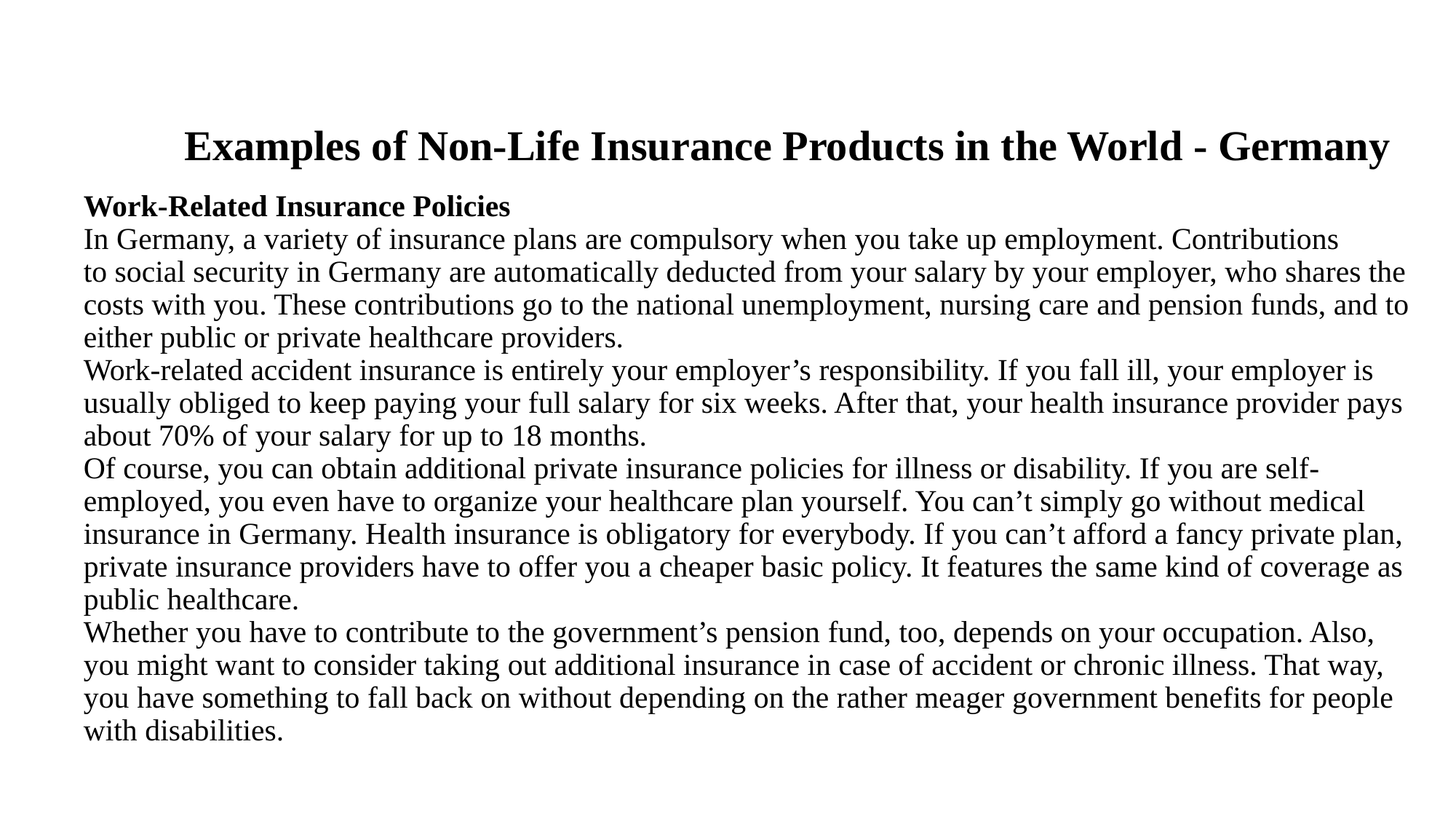

# Examples of Non-Life Insurance Products in the World - Germany
Work-Related Insurance Policies
In Germany, a variety of insurance plans are compulsory when you take up employment. Contributions to social security in Germany are automatically deducted from your salary by your employer, who shares the costs with you. These contributions go to the national unemployment, nursing care and pension funds, and to either public or private healthcare providers.
Work-related accident insurance is entirely your employer’s responsibility. If you fall ill, your employer is usually obliged to keep paying your full salary for six weeks. After that, your health insurance provider pays about 70% of your salary for up to 18 months.
Of course, you can obtain additional private insurance policies for illness or disability. If you are self-employed, you even have to organize your healthcare plan yourself. You can’t simply go without medical insurance in Germany. Health insurance is obligatory for everybody. If you can’t afford a fancy private plan, private insurance providers have to offer you a cheaper basic policy. It features the same kind of coverage as public healthcare.
Whether you have to contribute to the government’s pension fund, too, depends on your occupation. Also, you might want to consider taking out additional insurance in case of accident or chronic illness. That way, you have something to fall back on without depending on the rather meager government benefits for people with disabilities.